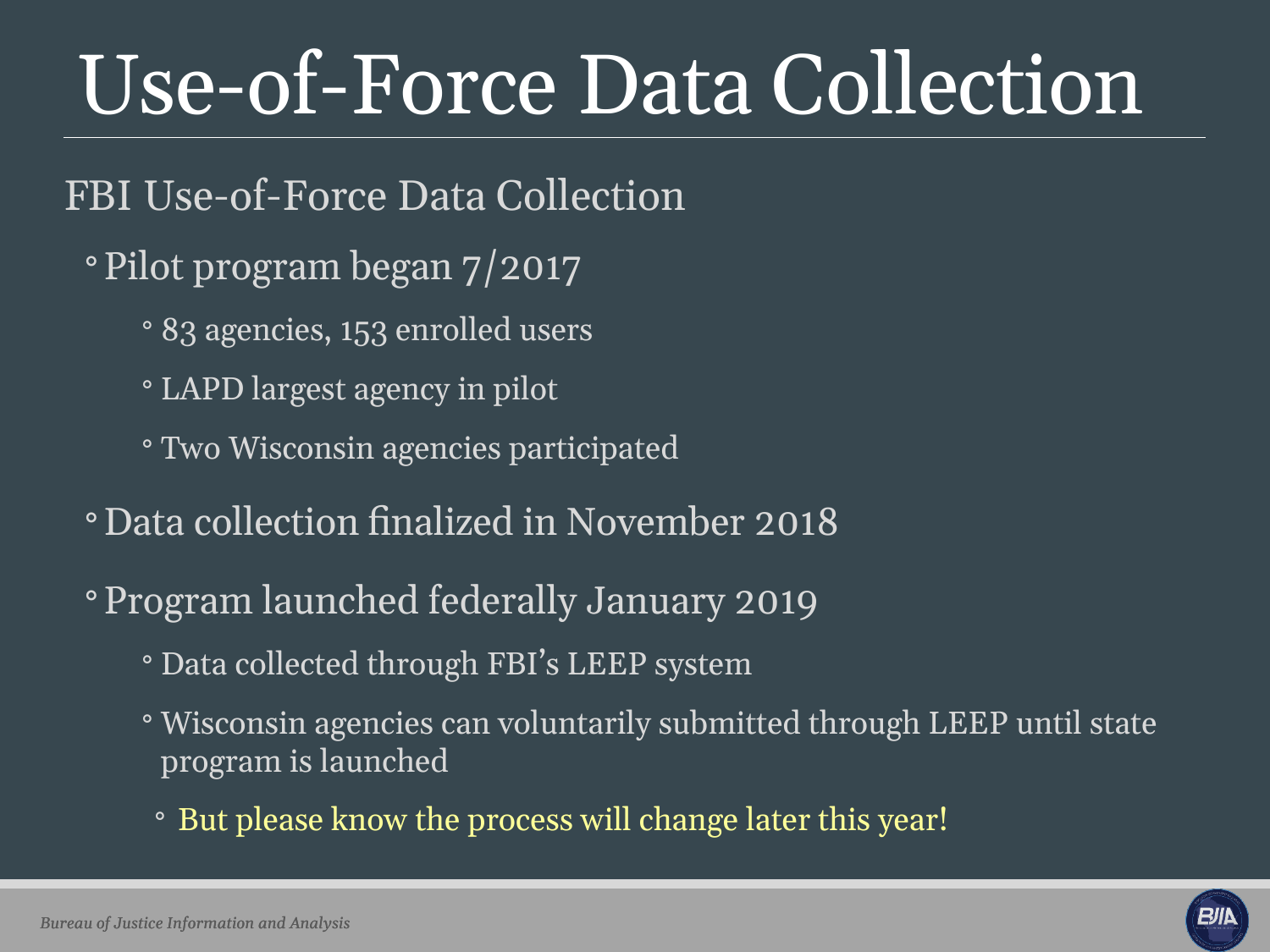

# Use-of-Force Data Collection
FBI Use-of-Force Data Collection
Pilot program began 7/2017
83 agencies, 153 enrolled users
LAPD largest agency in pilot
Two Wisconsin agencies participated
Data collection finalized in November 2018
Program launched federally January 2019
Data collected through FBI’s LEEP system
Wisconsin agencies can voluntarily submitted through LEEP until state program is launched
But please know the process will change later this year!